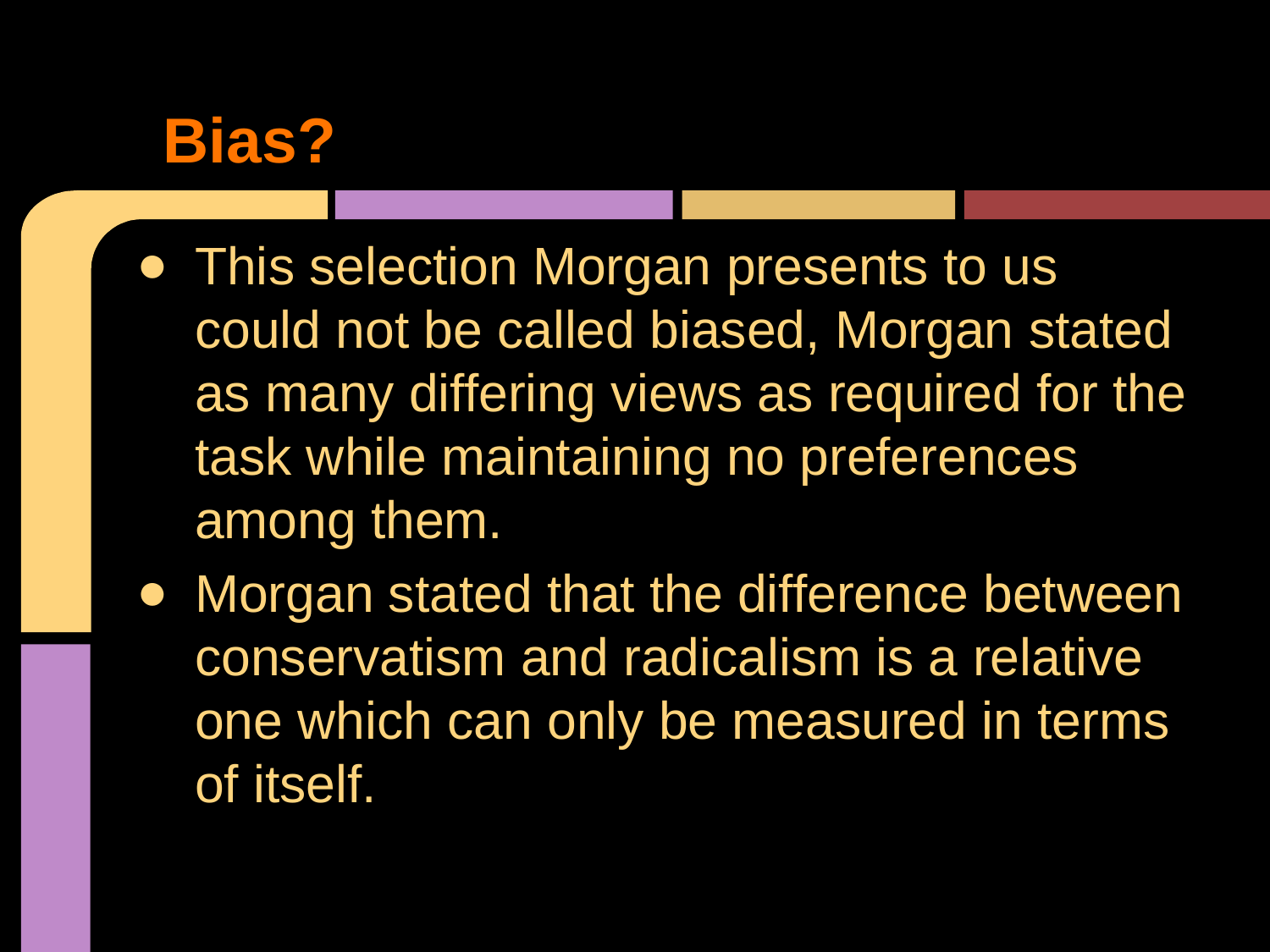

# Bias?
This selection Morgan presents to us could not be called biased, Morgan stated as many differing views as required for the task while maintaining no preferences among them.
Morgan stated that the difference between conservatism and radicalism is a relative one which can only be measured in terms of itself.